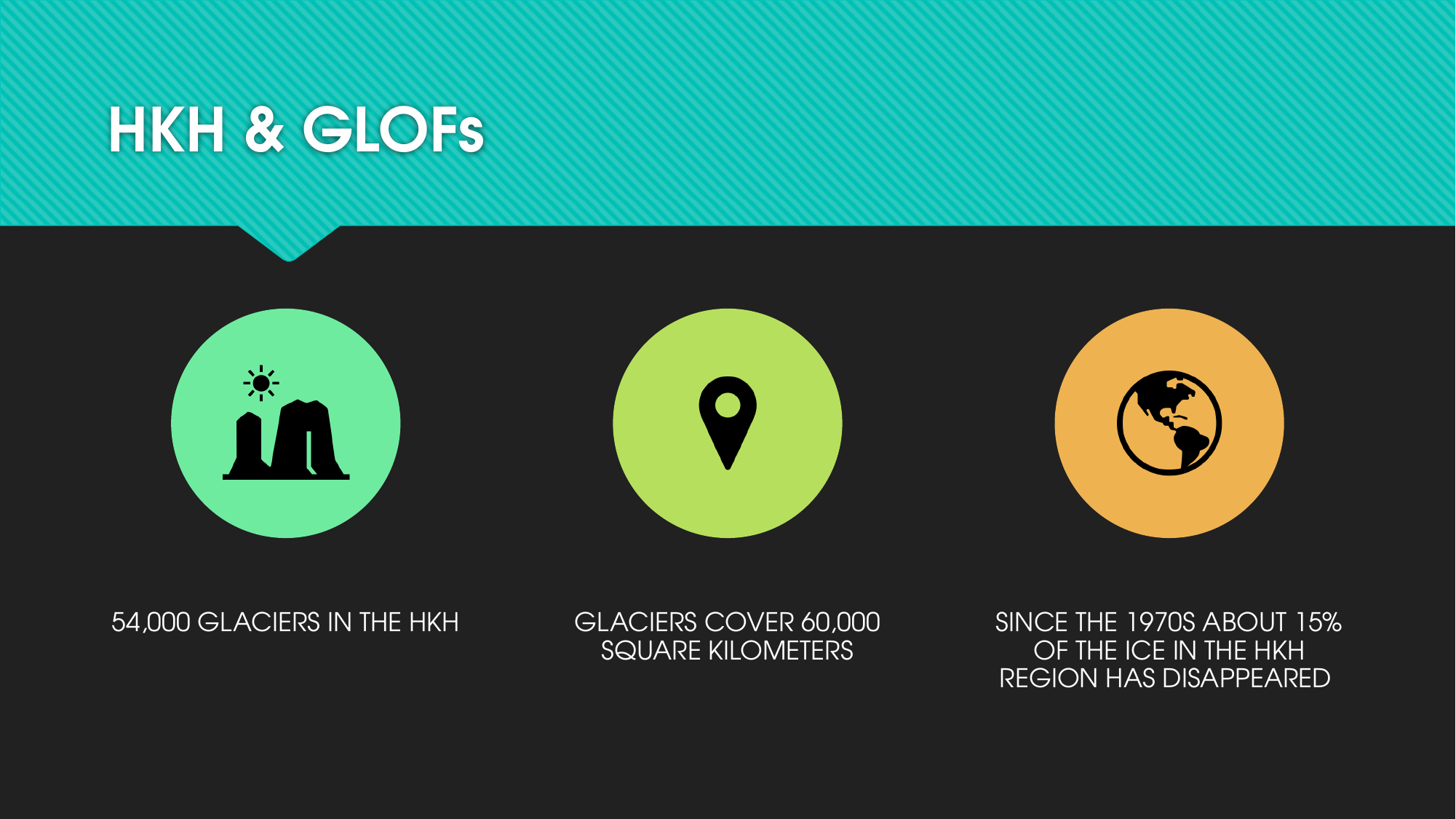

# HKH & GLOFs
54,000 glaciers in the HKH
Glaciers cover 60,000 square kilometers
Since the 1970s about 15% of the ice in the HKH region has disappeared